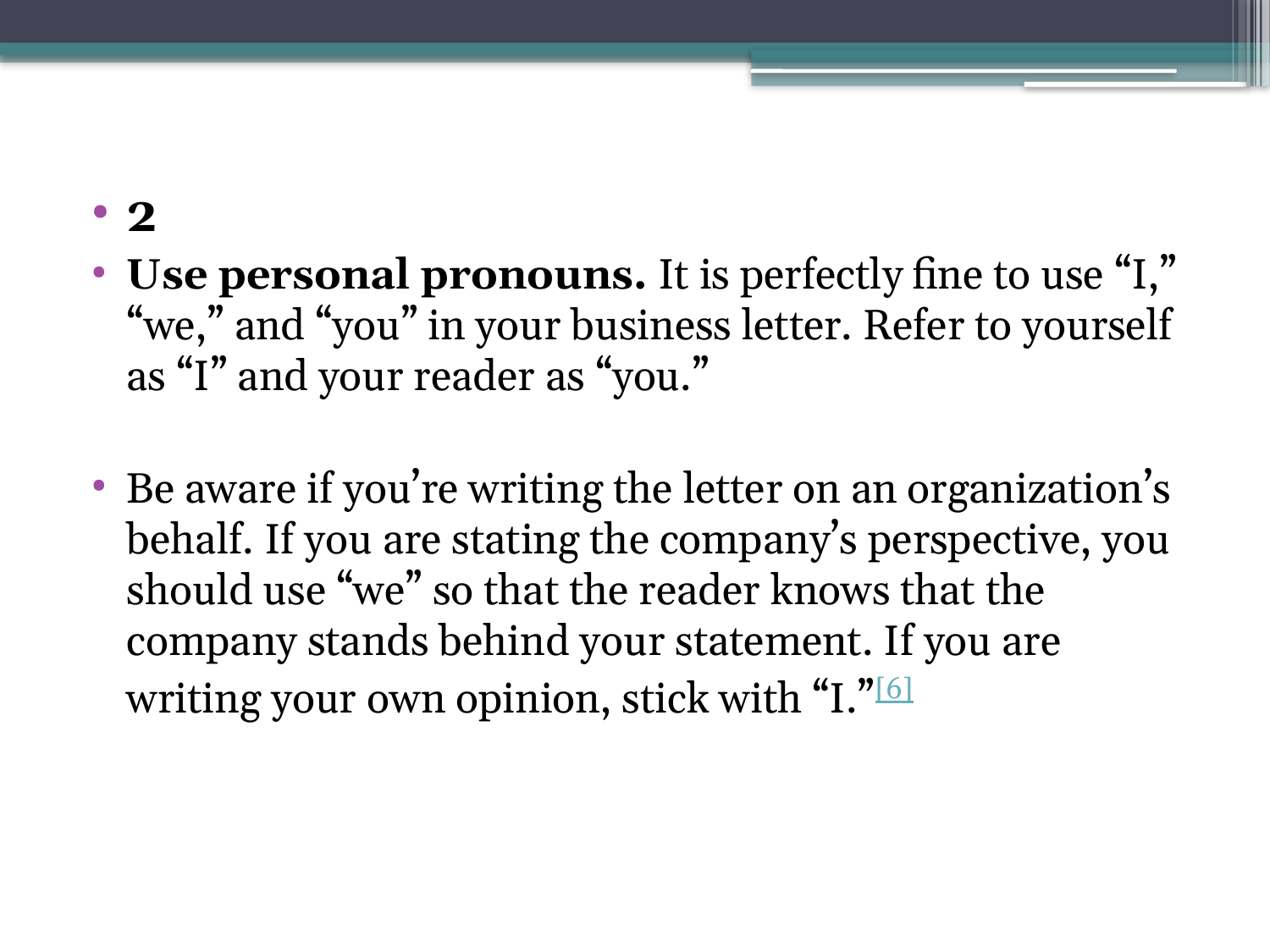

#
2
Use personal pronouns. It is perfectly fine to use “I,” “we,” and “you” in your business letter. Refer to yourself as “I” and your reader as “you.”

Be aware if you’re writing the letter on an organization’s behalf. If you are stating the company’s perspective, you should use “we” so that the reader knows that the company stands behind your statement. If you are writing your own opinion, stick with “I.”[6]